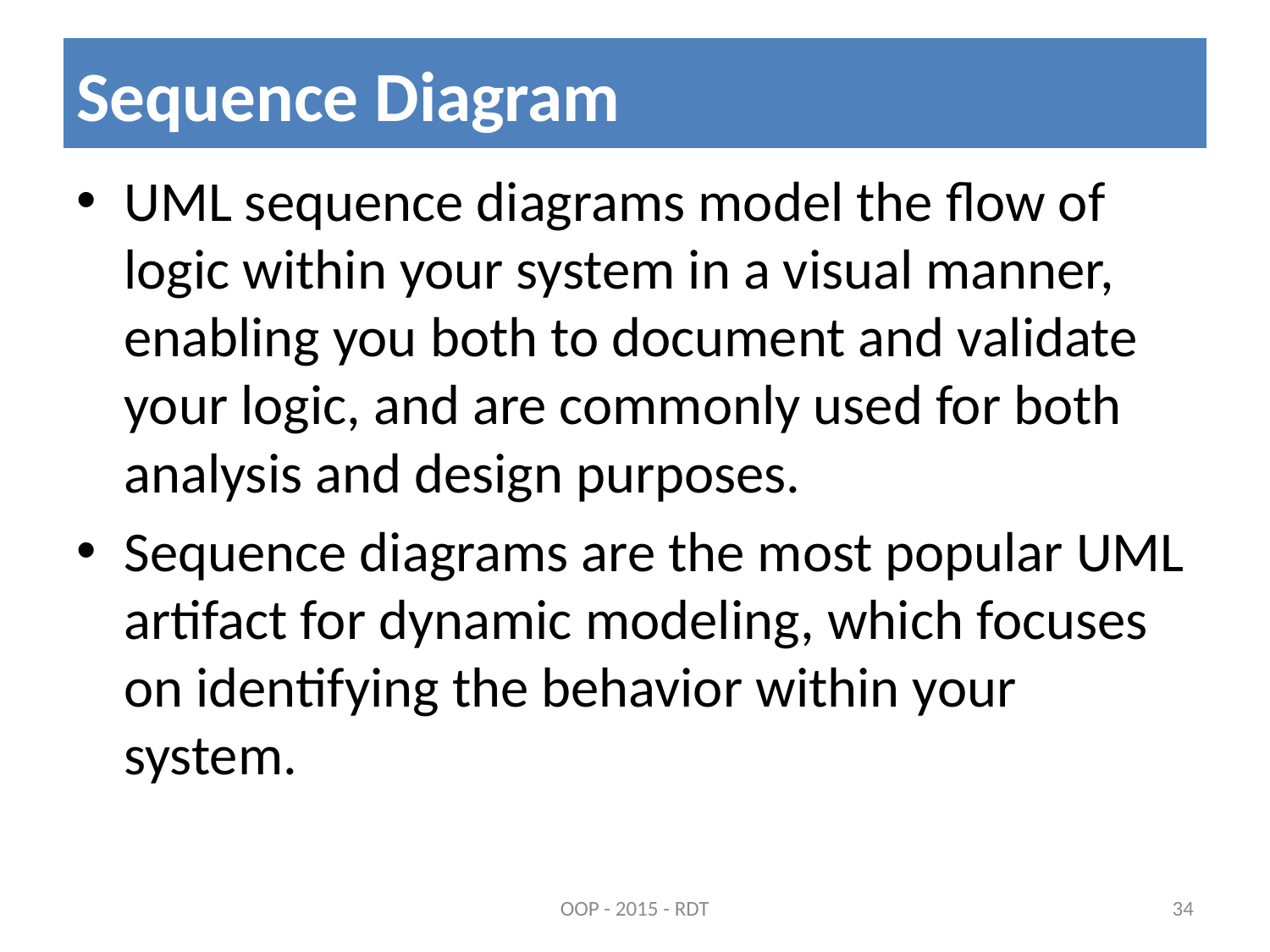

# Sequence Diagram
UML sequence diagrams model the flow of logic within your system in a visual manner, enabling you both to document and validate your logic, and are commonly used for both analysis and design purposes.
Sequence diagrams are the most popular UML artifact for dynamic modeling, which focuses on identifying the behavior within your system.
OOP - 2015 - RDT
34